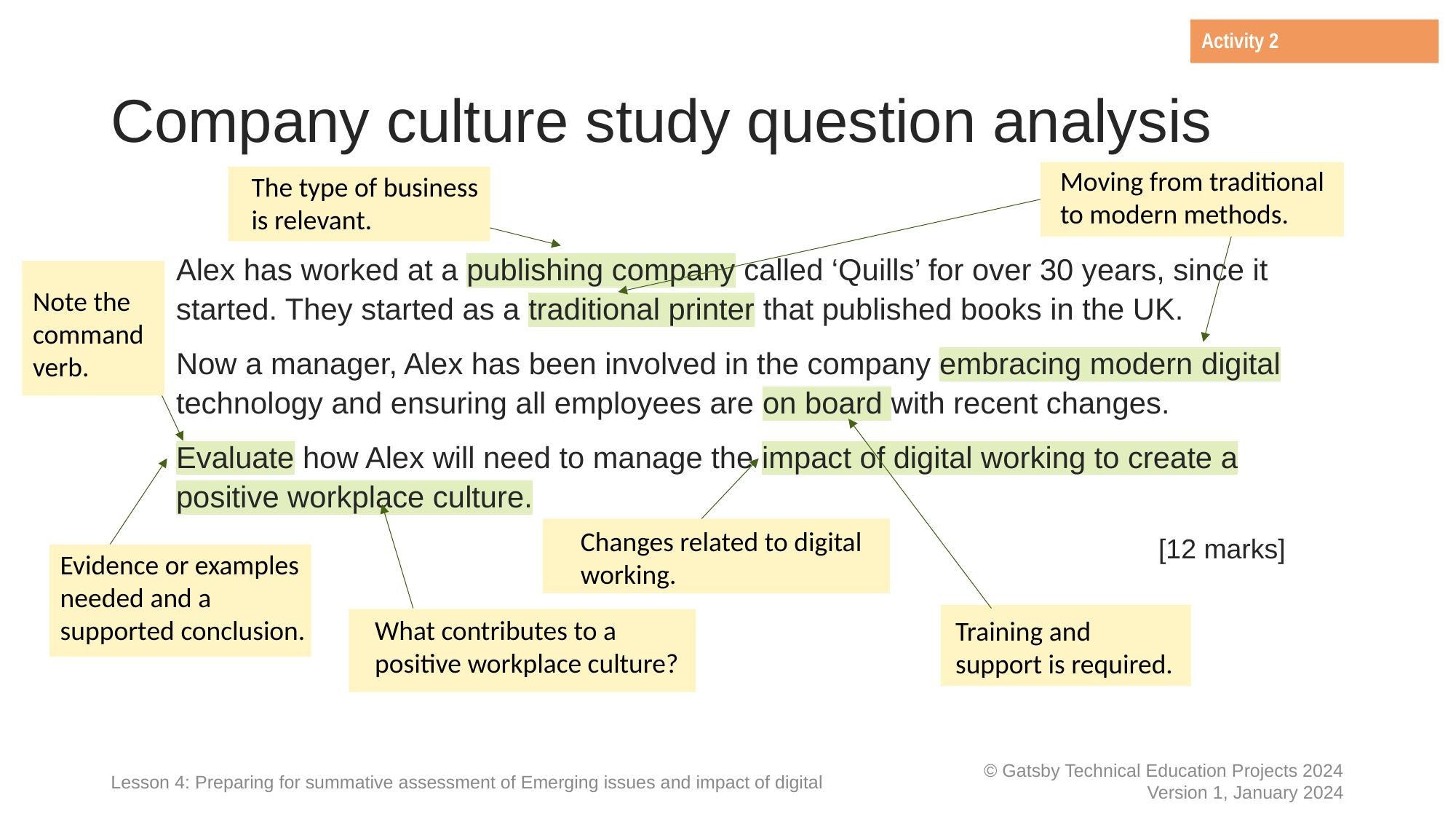

Activity 2
# Company culture study question analysis
Moving from traditional to modern methods.

The type of business is relevant.

Alex has worked at a publishing company called ‘Quills’ for over 30 years, since it started. They started as a traditional printer that published books in the UK.
Now a manager, Alex has been involved in the company embracing modern digital technology and ensuring all employees are on board with recent changes.
Evaluate how Alex will need to manage the impact of digital working to create a positive workplace culture.
  									[12 marks]

Note the
command
verb.

Changes related to digital working.
Evidence or examples
needed and a supported conclusion.

Training and support is required.
What contributes to a positive workplace culture?

Lesson 4: Preparing for summative assessment of Emerging issues and impact of digital